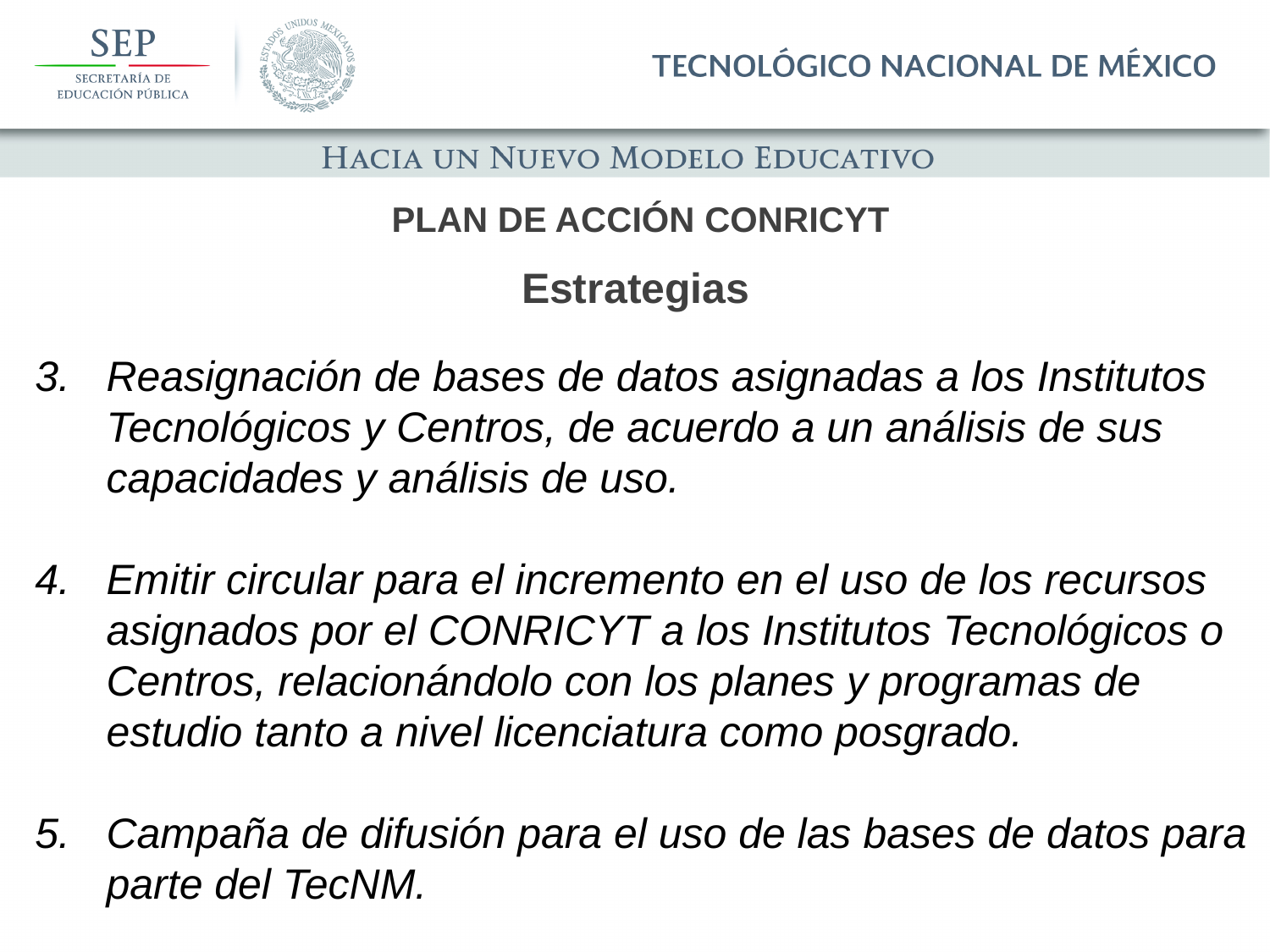

PLAN DE ACCIÓN CONRICYT
Estrategias
Reasignación de bases de datos asignadas a los Institutos Tecnológicos y Centros, de acuerdo a un análisis de sus capacidades y análisis de uso.

Emitir circular para el incremento en el uso de los recursos asignados por el CONRICYT a los Institutos Tecnológicos o Centros, relacionándolo con los planes y programas de estudio tanto a nivel licenciatura como posgrado.

Campaña de difusión para el uso de las bases de datos para parte del TecNM.